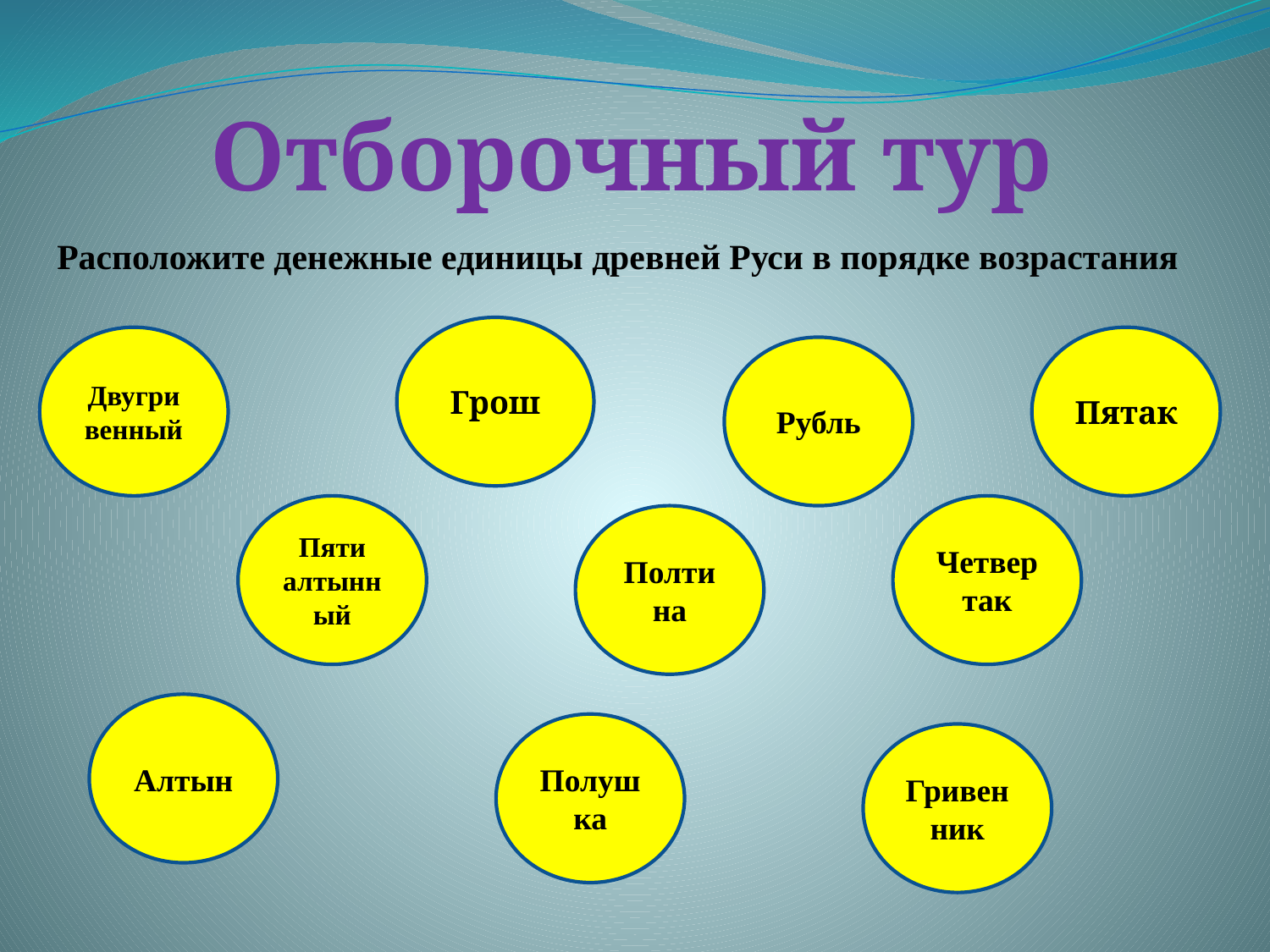

Отборочный тур
Расположите денежные единицы древней Руси в порядке возрастания
Грош
Двугри
венный
Пятак
Рубль
Пяти
алтынный
Четвертак
Полтина
Алтын
Полушка
Гривенник